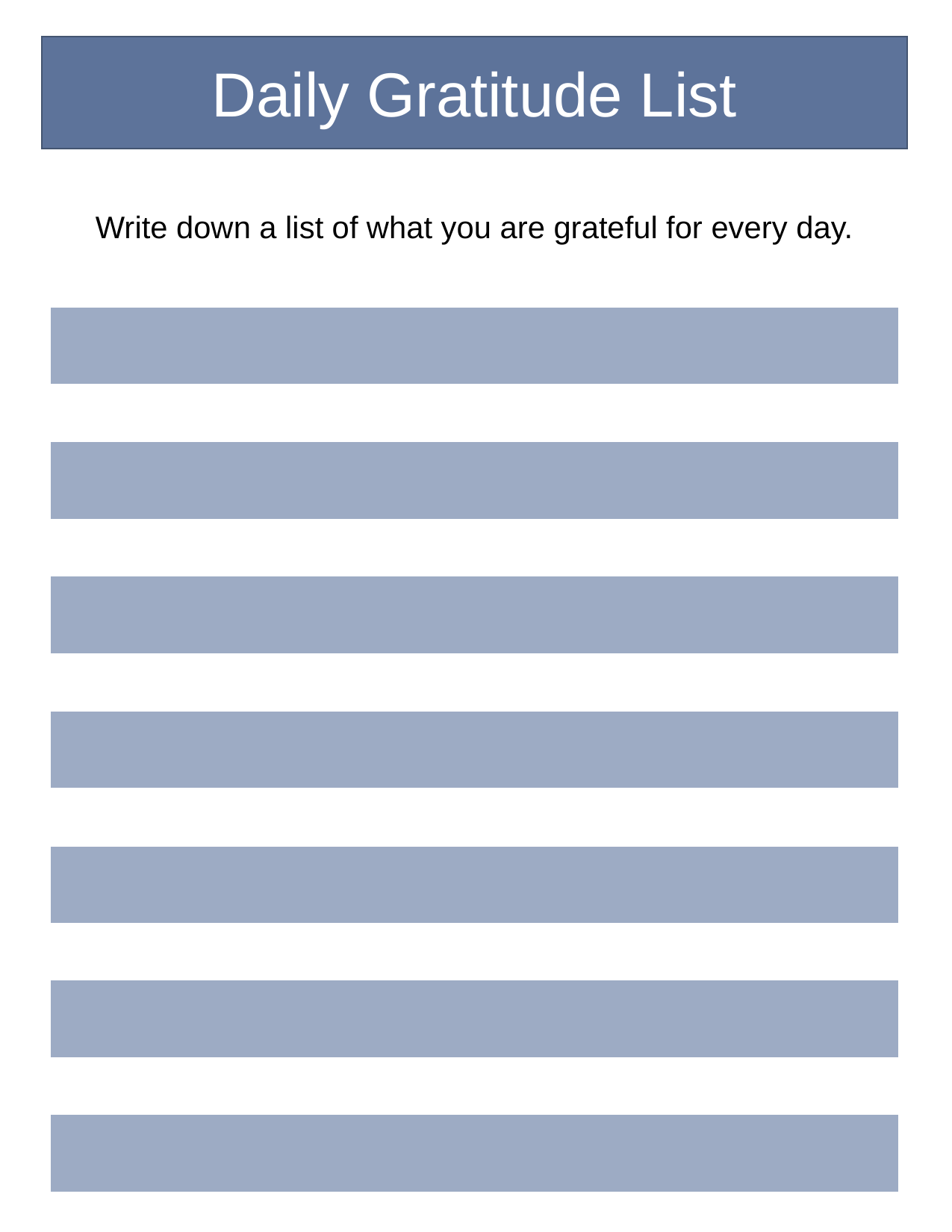

Daily Gratitude List
Write down a list of what you are grateful for every day.